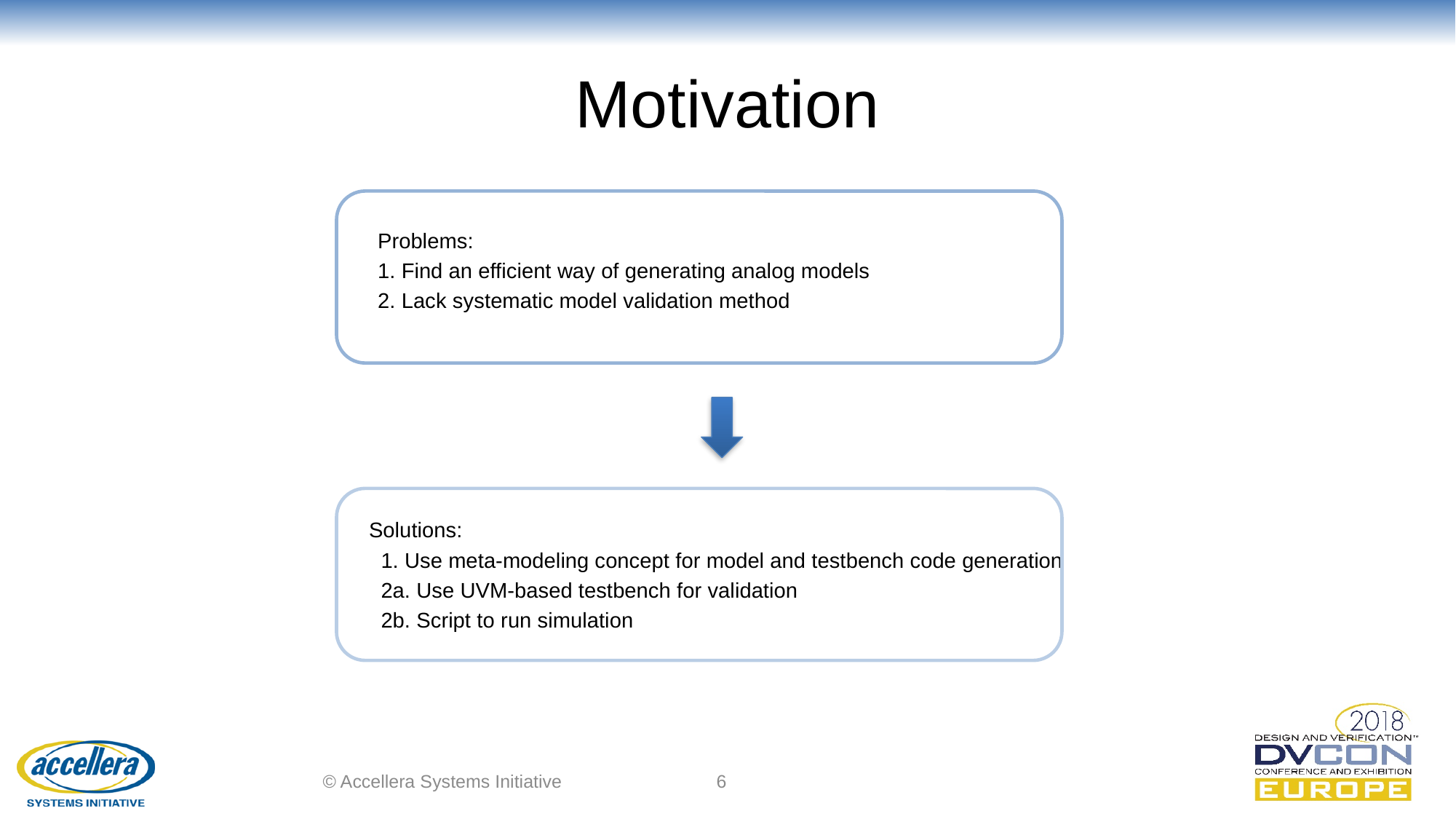

# Motivation

Problems:
1. Find an efficient way of generating analog models
2. Lack systematic model validation method

Solutions:
  1. Use meta-modeling concept for model and testbench code generation
  2a. Use UVM-based testbench for validation
  2b. Script to run simulation
© Accellera Systems Initiative
6